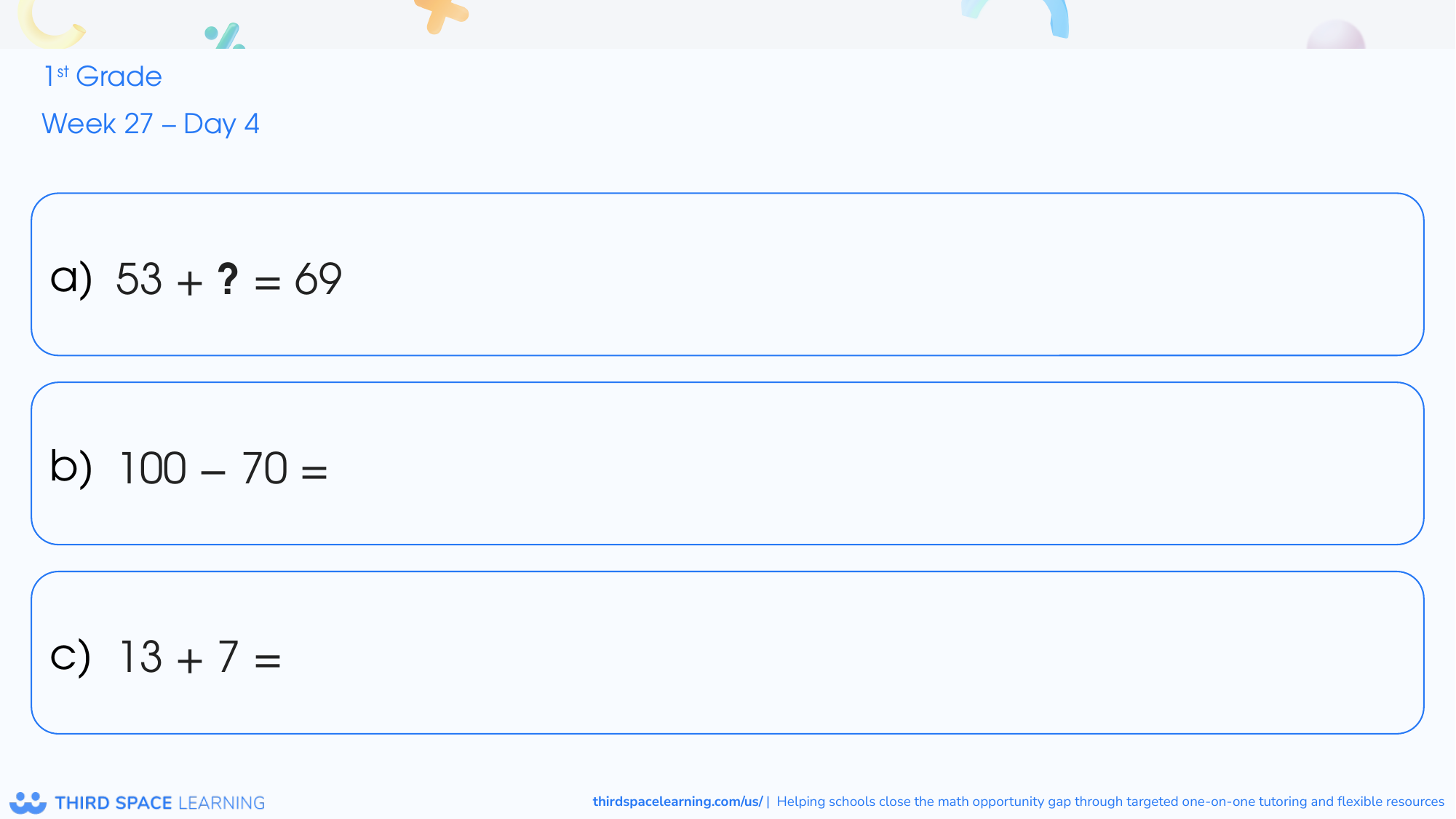

1st Grade
Week 27 – Day 4
53 + ? = 69
100 − 70 =
13 + 7 =